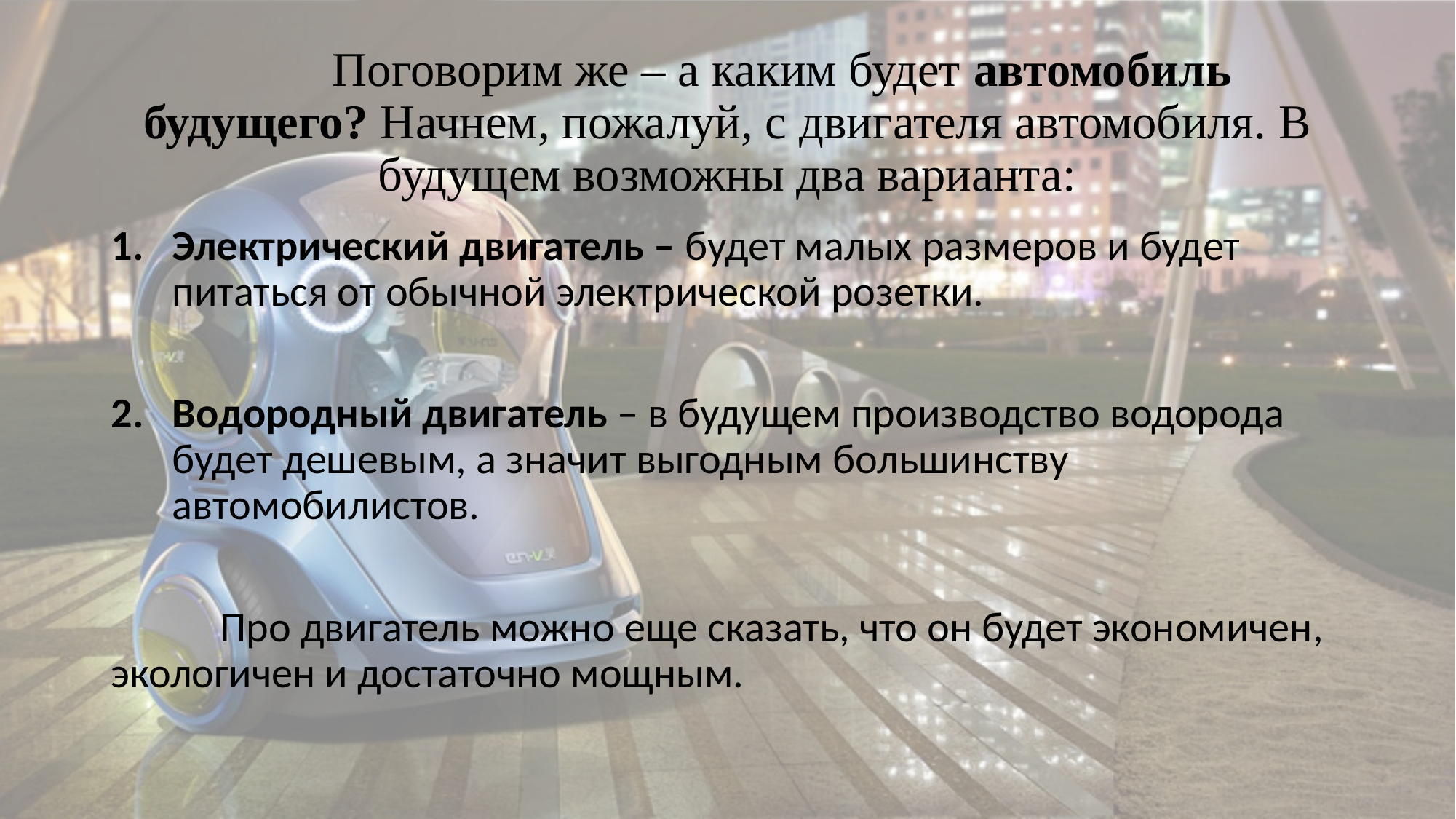

# Поговорим же – а каким будет автомобиль будущего? Начнем, пожалуй, с двигателя автомобиля. В будущем возможны два варианта:
Электрический двигатель – будет малых размеров и будет питаться от обычной электрической розетки.

Водородный двигатель – в будущем производство водорода будет дешевым, а значит выгодным большинству автомобилистов.

	Про двигатель можно еще сказать, что он будет экономичен, экологичен и достаточно мощным.